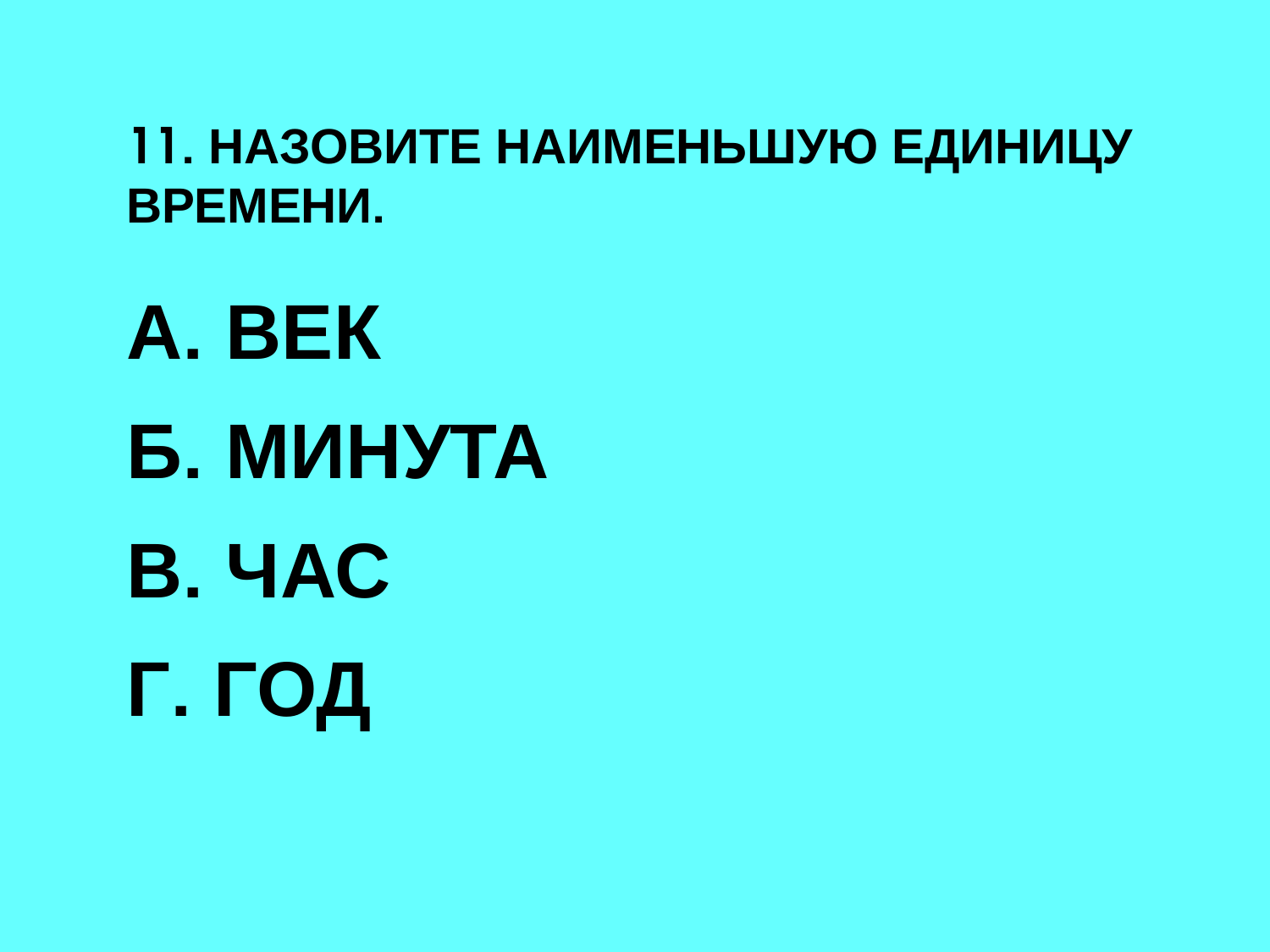

# 11. Назовите наименьшую единицу времени.
А. век
Б. минута
В. час
Г. год